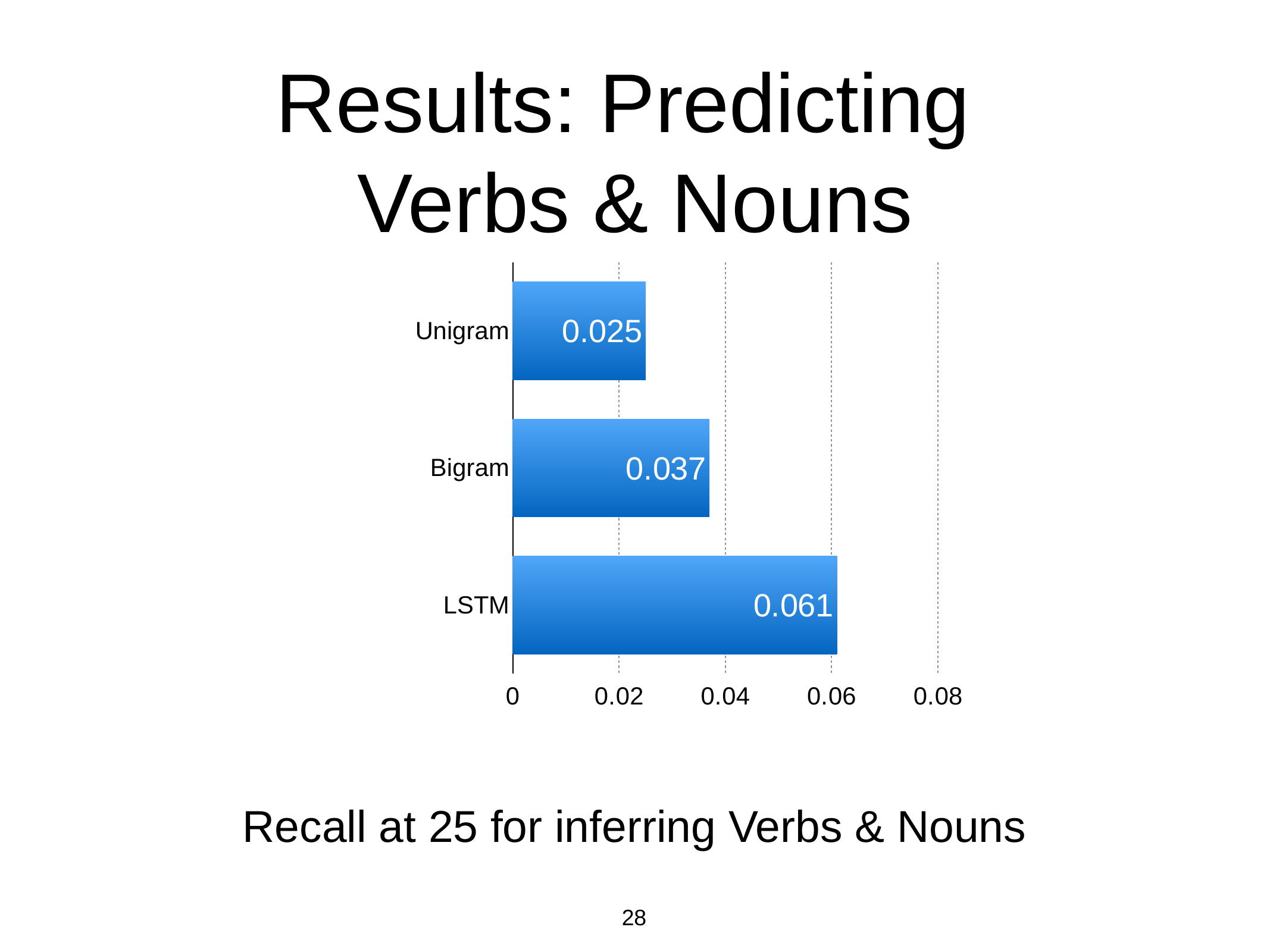

# Results: Predicting
Verbs & Nouns

### Chart:

| Category | R25 |
|---|---|
| Unigram | 0.025 |
| Bigram | 0.037 |
| LSTM | 0.061 |
Recall at 25 for inferring Verbs & Nouns
28